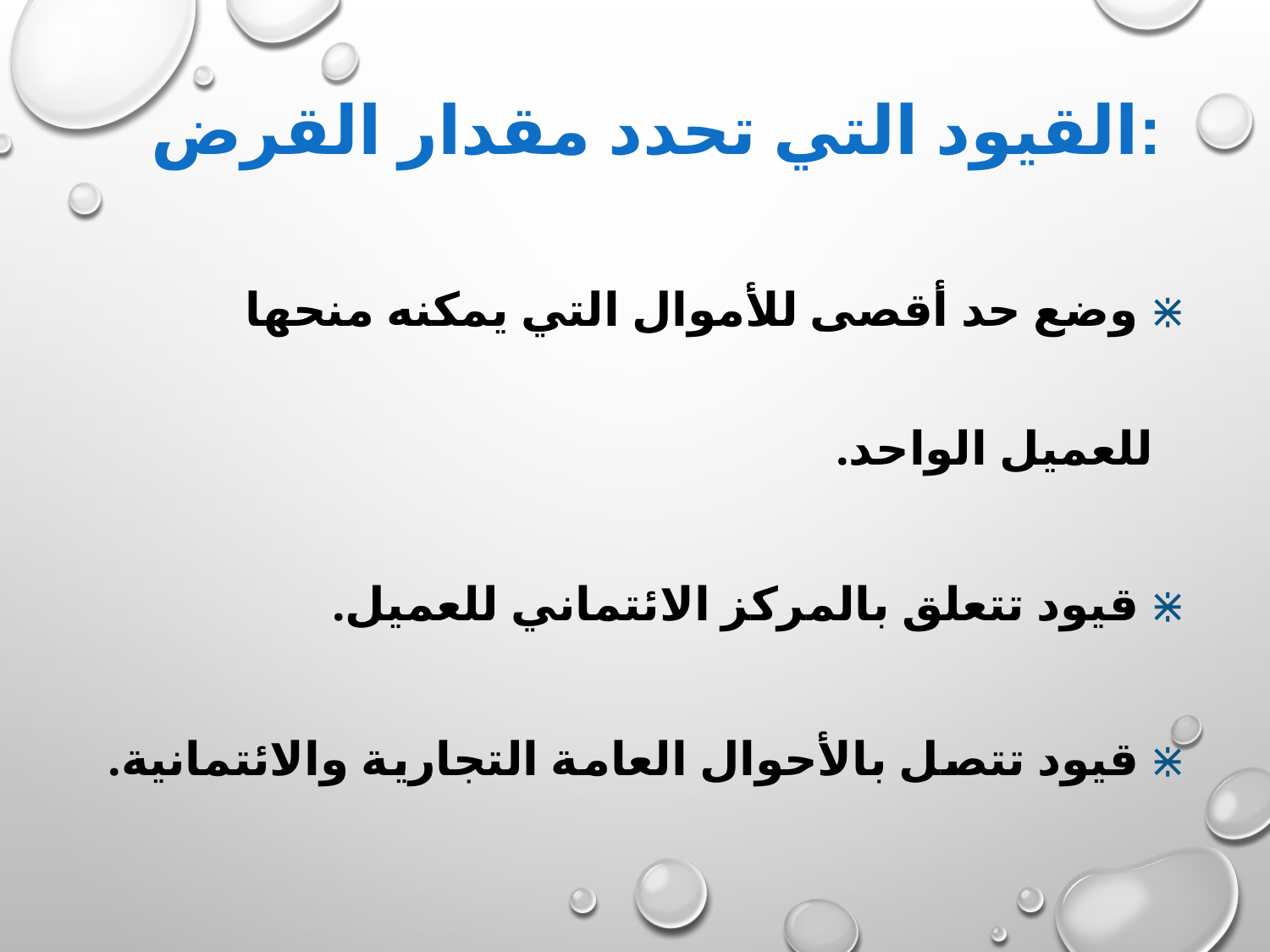

# القيود التي تحدد مقدار القرض:
 وضع حد أقصى للأموال التي يمكنه منحها للعميل الواحد.
 قيود تتعلق بالمركز الائتماني للعميل.
 قيود تتصل بالأحوال العامة التجارية والائتمانية.